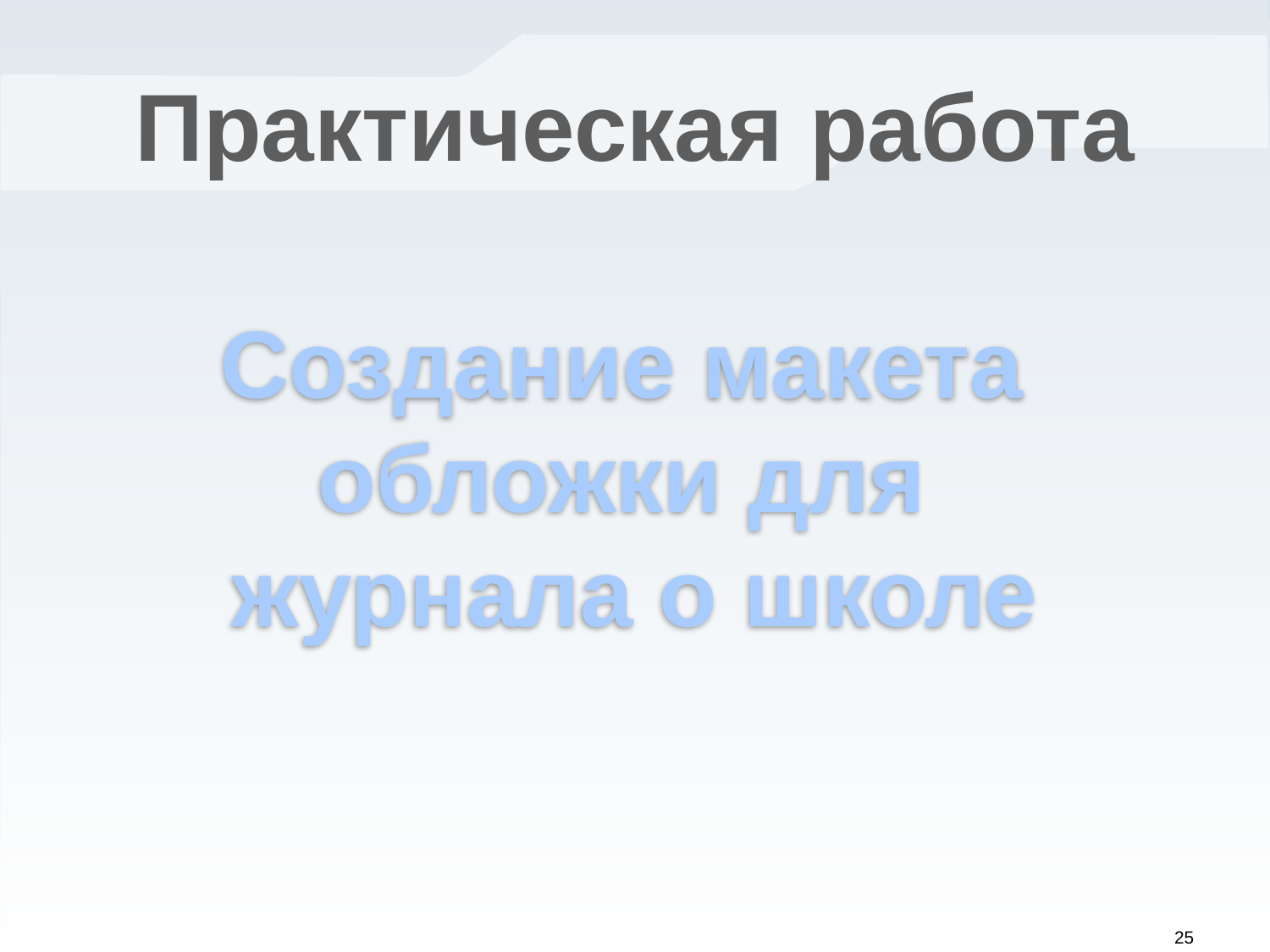

Практическая работа
Создание макета
обложки для
журнала о школе

25